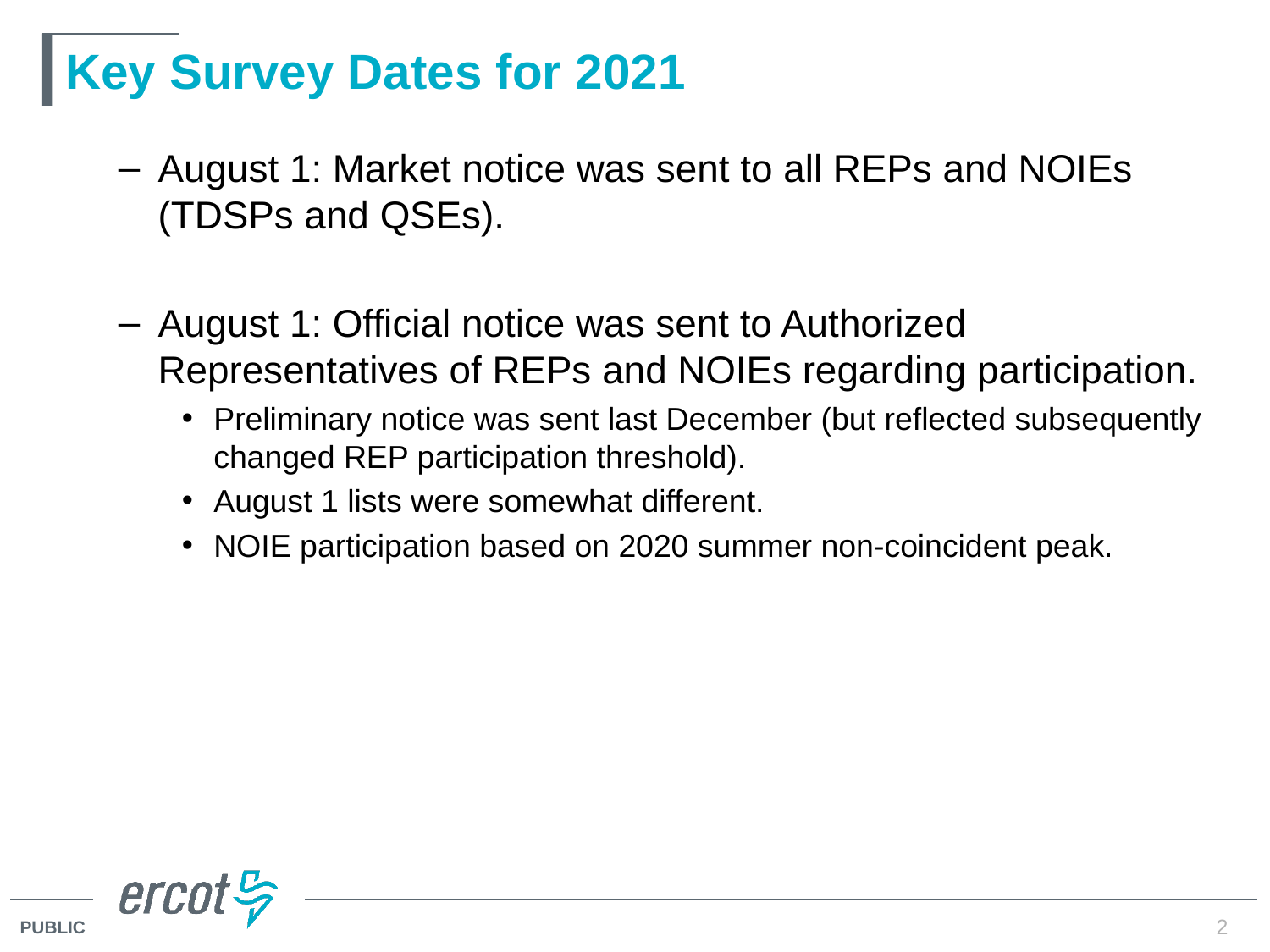

# Key Survey Dates for 2021
August 1: Market notice was sent to all REPs and NOIEs (TDSPs and QSEs).

August 1: Official notice was sent to Authorized Representatives of REPs and NOIEs regarding participation.
Preliminary notice was sent last December (but reflected subsequently changed REP participation threshold).
August 1 lists were somewhat different.
NOIE participation based on 2020 summer non-coincident peak.

2